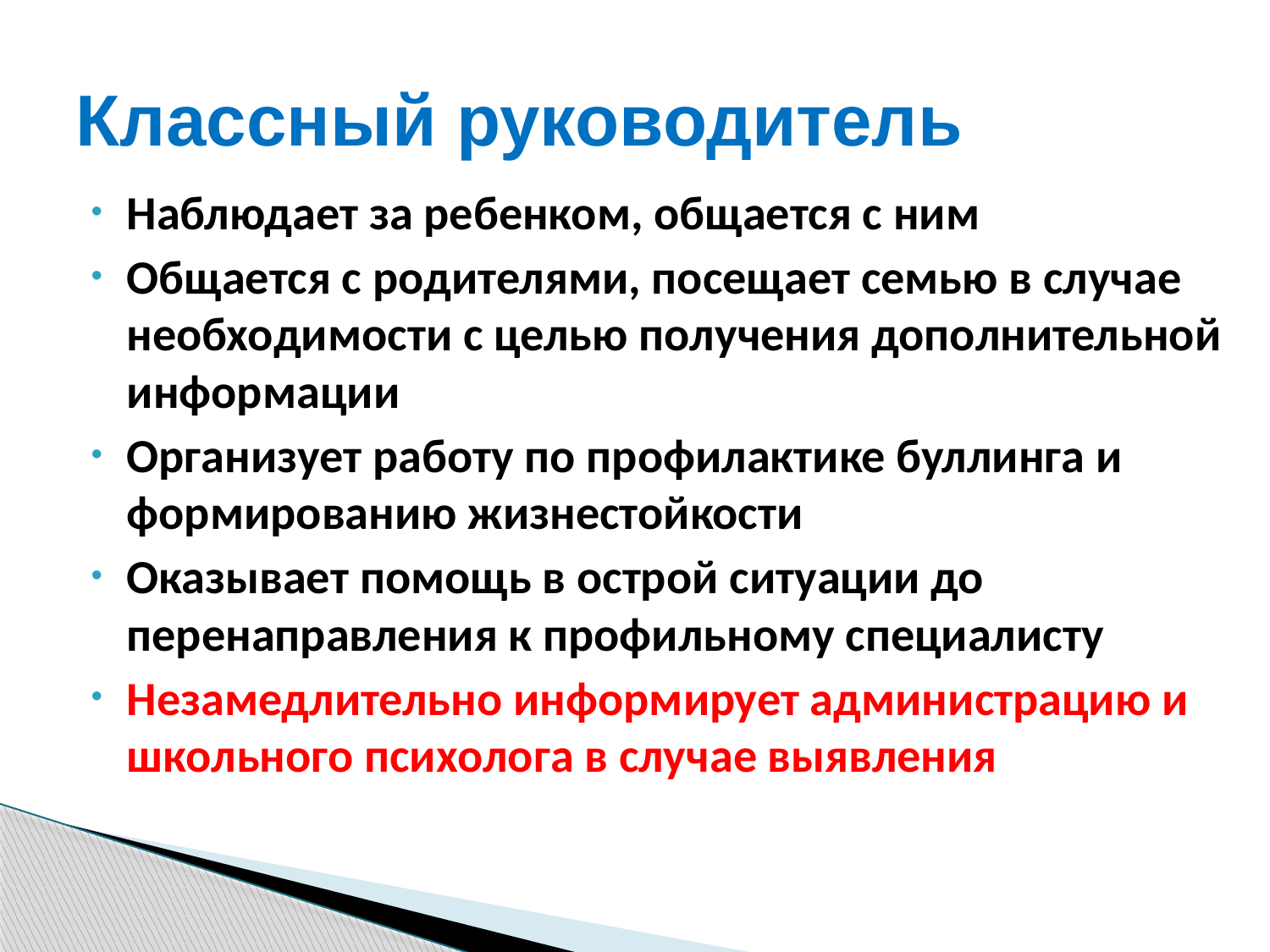

# Классный руководитель
Наблюдает за ребенком, общается с ним
Общается с родителями, посещает семью в случае необходимости с целью получения дополнительной информации
Организует работу по профилактике буллинга и формированию жизнестойкости
Оказывает помощь в острой ситуации до перенаправления к профильному специалисту
Незамедлительно информирует администрацию и школьного психолога в случае выявления